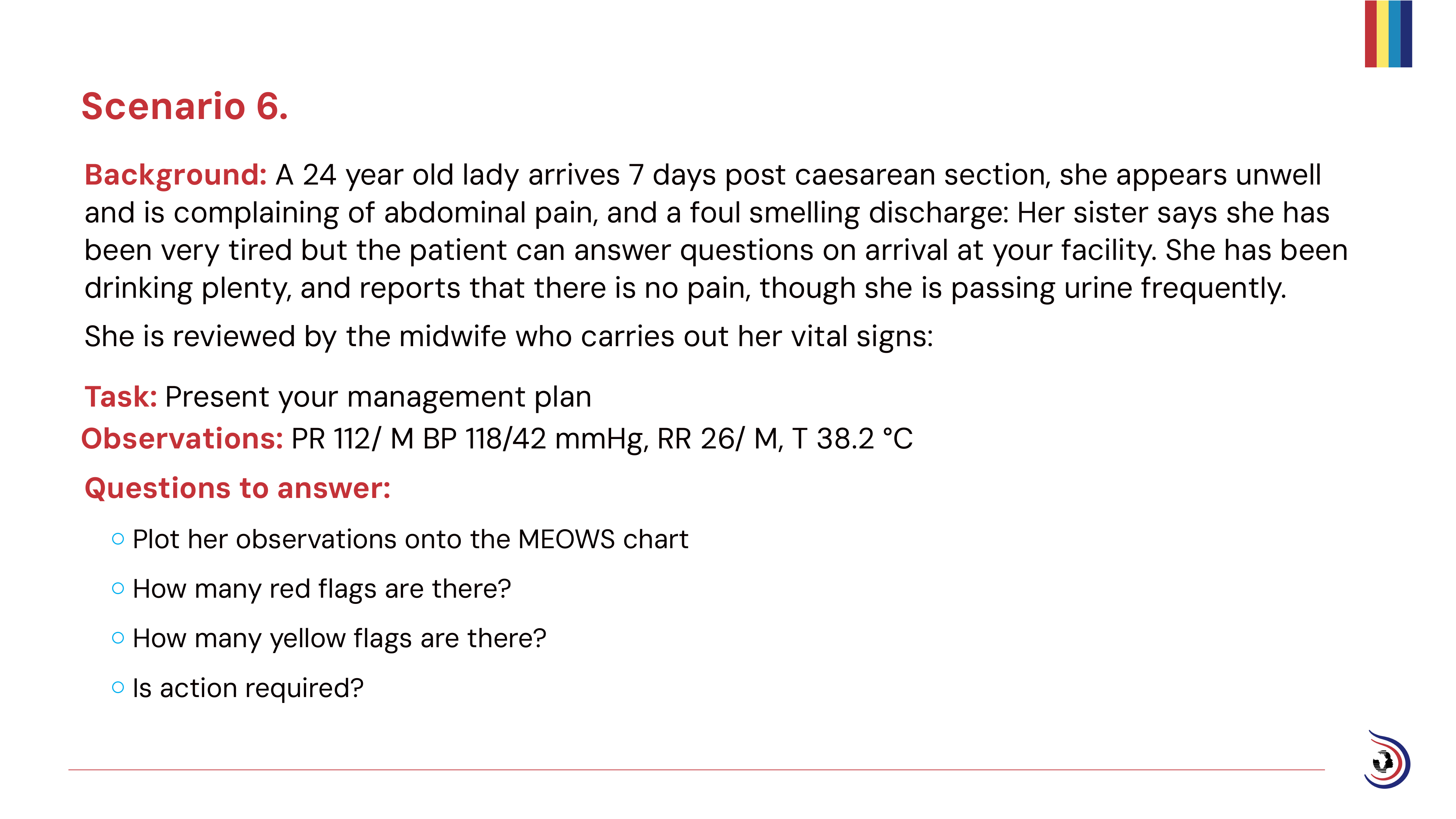

# Scenario 6.
Background: A 24 year old lady arrives 7 days post caesarean section, she appears unwell and is complaining of abdominal pain, and a foul smelling discharge: Her sister says she has been very tired but the patient can answer questions on arrival at your facility. She has been drinking plenty, and reports that there is no pain, though she is passing urine frequently.
She is reviewed by the midwife who carries out her vital signs:
Task: Present your management plan
Observations: PR 112/ M BP 118/42 mmHg, RR 26/ M, T 38.2 °C
Questions to answer:
Plot her observations onto the MEOWS chart
How many red flags are there?
How many yellow flags are there?
Is action required?